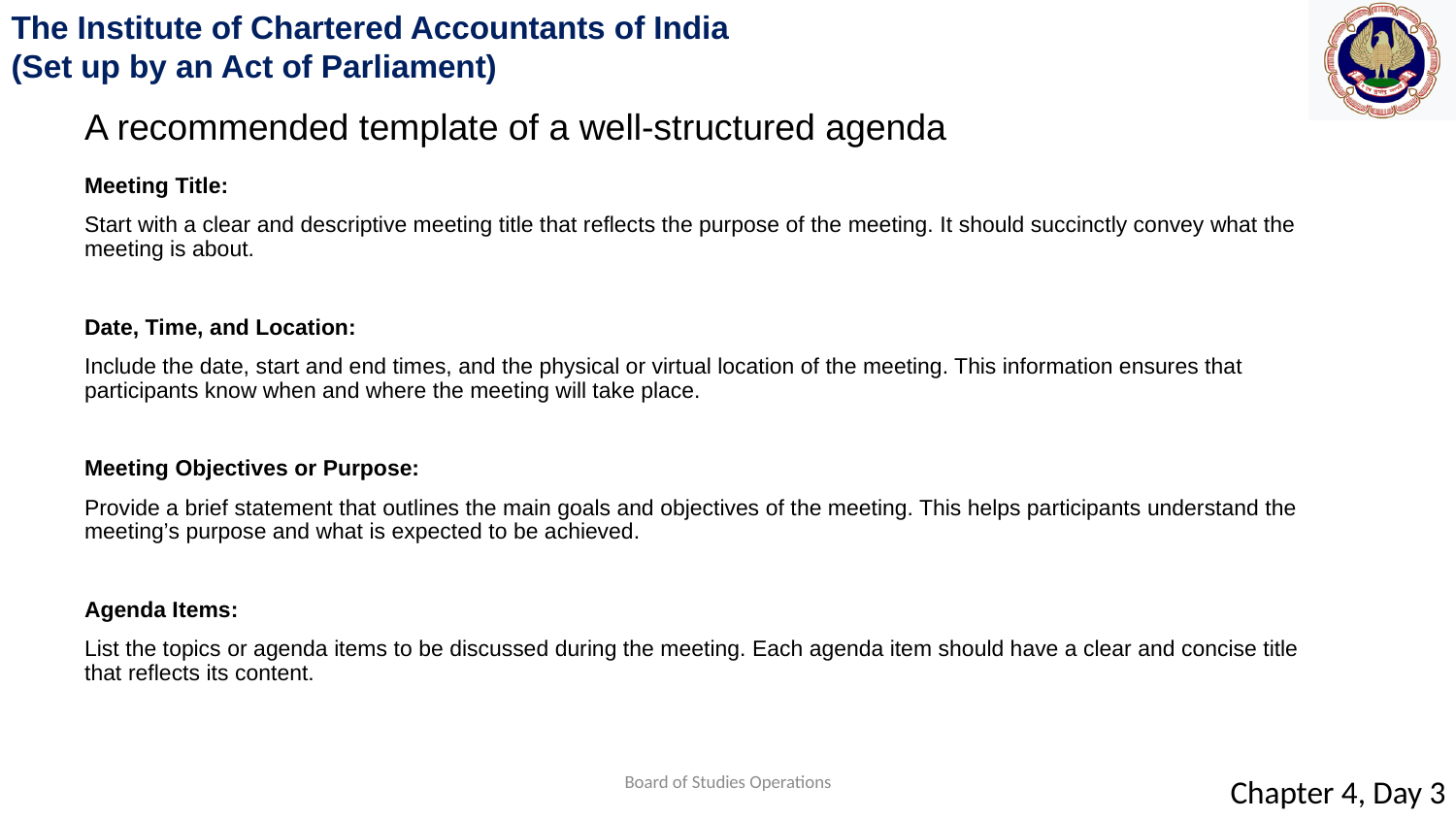

A recommended template of a well-structured agenda
Meeting Title:
Start with a clear and descriptive meeting title that reflects the purpose of the meeting. It should succinctly convey what the meeting is about.

Date, Time, and Location:
Include the date, start and end times, and the physical or virtual location of the meeting. This information ensures that participants know when and where the meeting will take place.

Meeting Objectives or Purpose:
Provide a brief statement that outlines the main goals and objectives of the meeting. This helps participants understand the meeting’s purpose and what is expected to be achieved.

Agenda Items:
List the topics or agenda items to be discussed during the meeting. Each agenda item should have a clear and concise title that reflects its content.
Board of Studies Operations